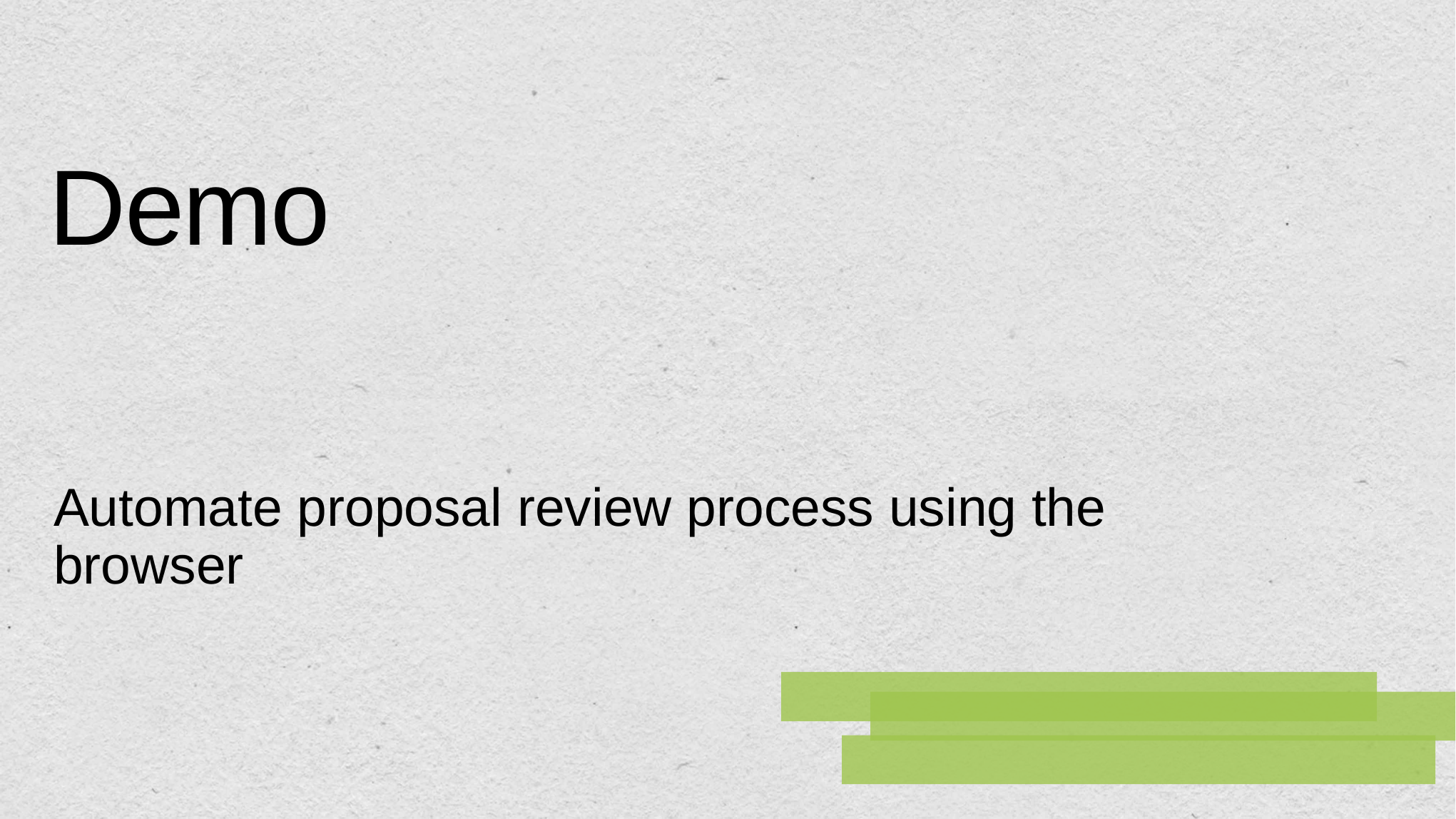

# Demo
Automate proposal review process using the browser